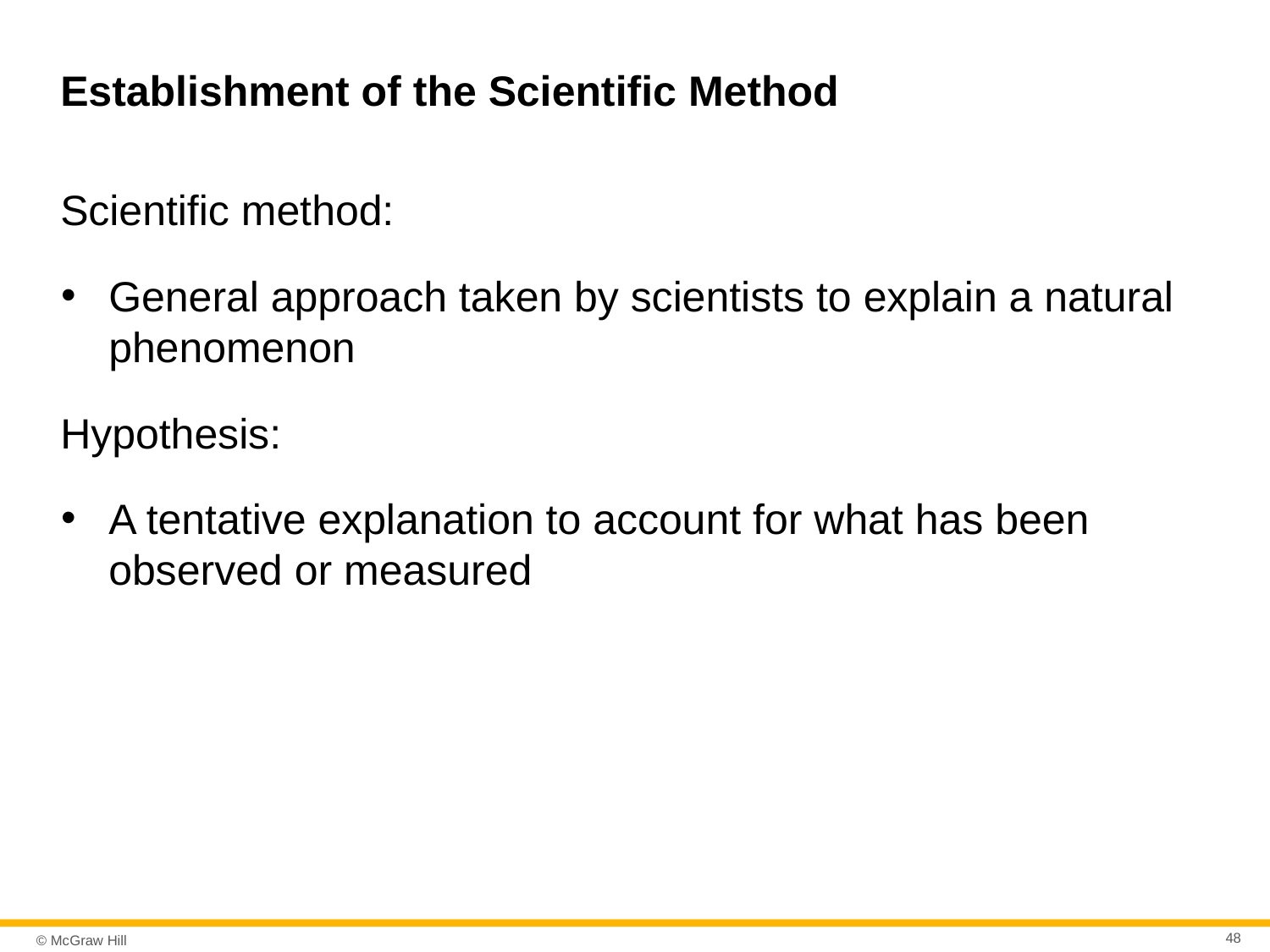

# Establishment of the Scientific Method
Scientific method:
General approach taken by scientists to explain a natural phenomenon
Hypothesis:
A tentative explanation to account for what has been observed or measured